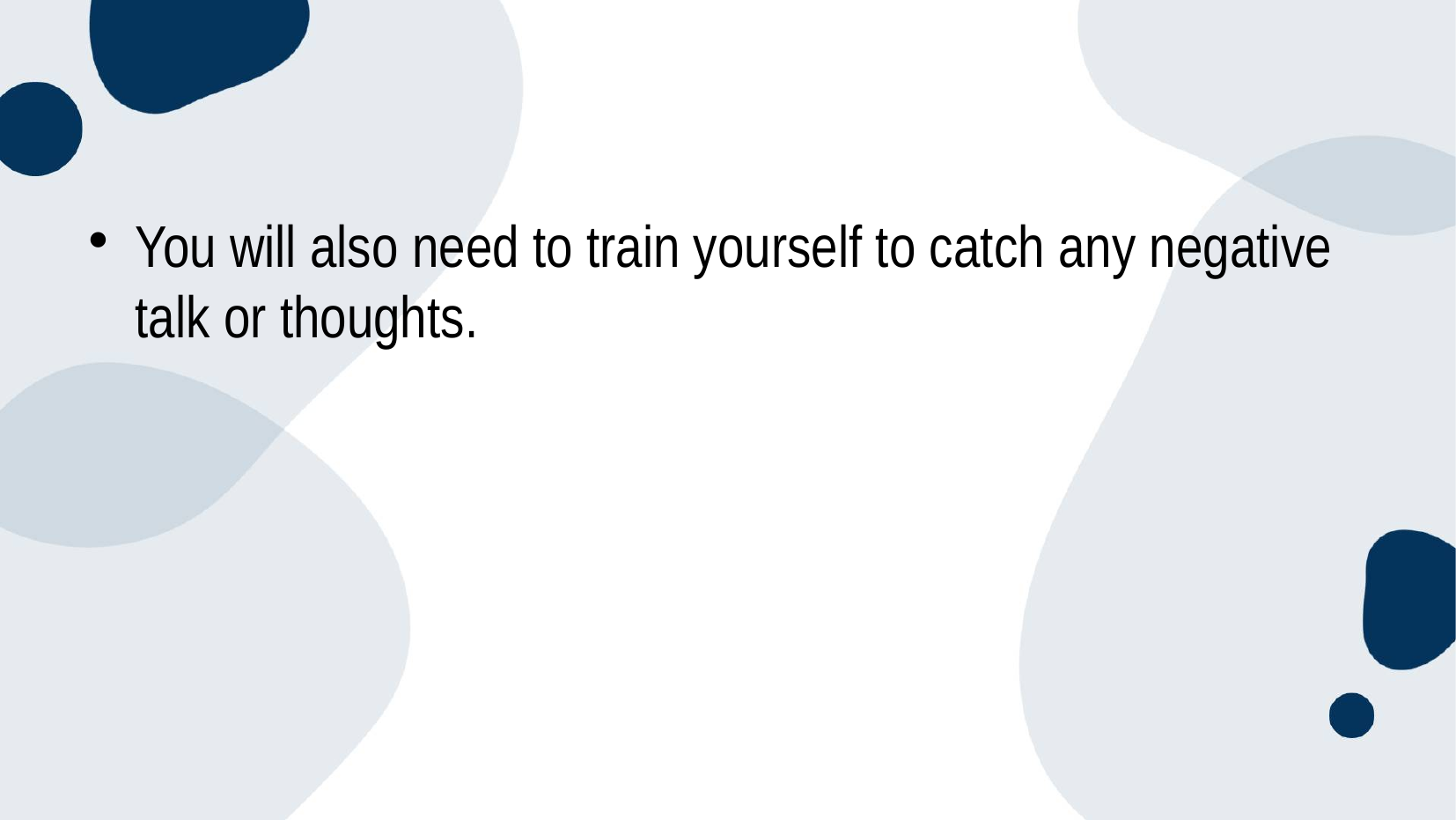

#
You will also need to train yourself to catch any negative talk or thoughts.